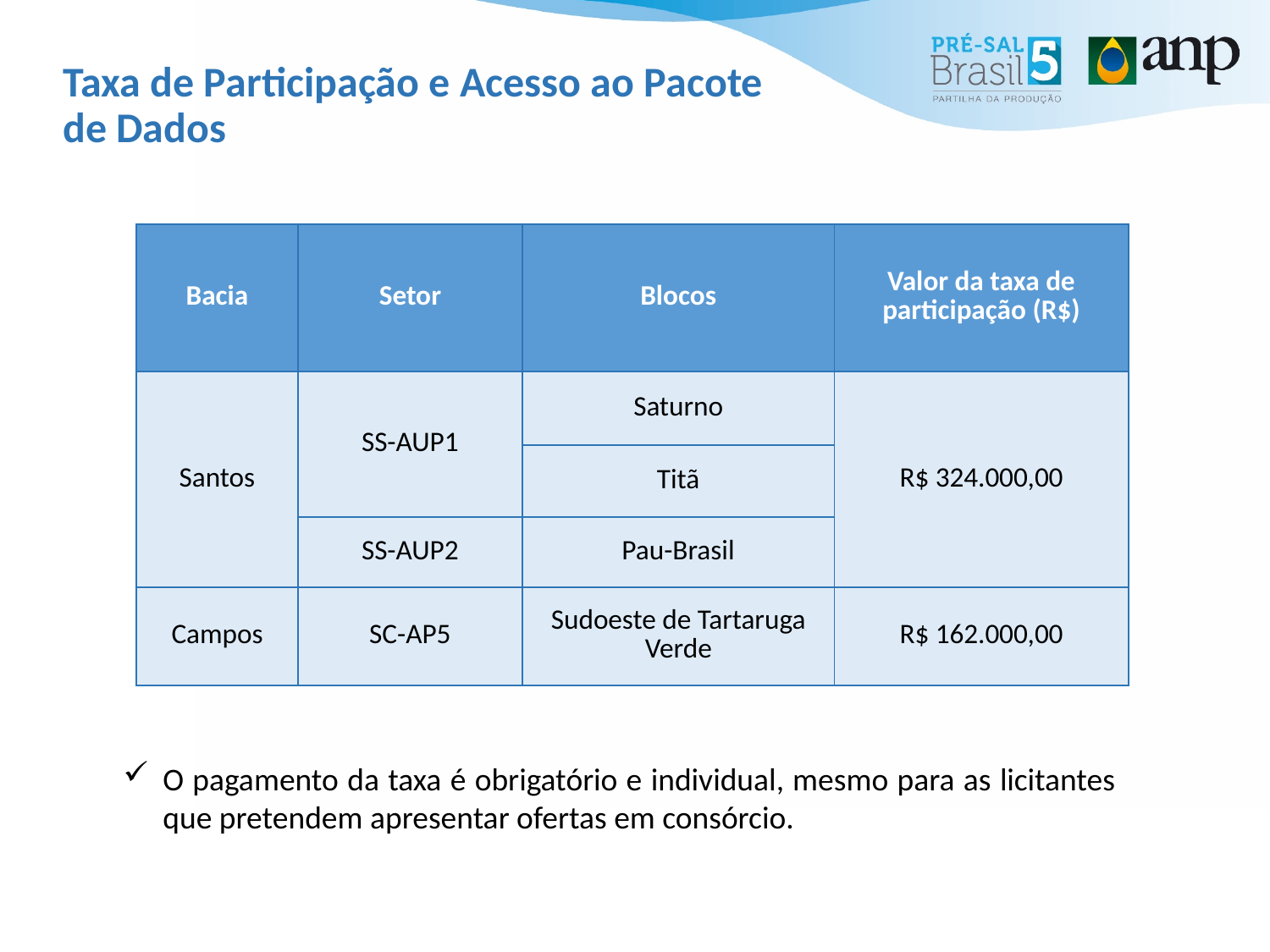

# Taxa de Participação e Acesso ao Pacote de Dados
| Bacia | Setor | Blocos | Valor da taxa de participação (R$) |
| --- | --- | --- | --- |
| Santos | SS-AUP1 | Saturno | R$ 324.000,00 |
|  |  | Titã |  |
|  | SS-AUP2 | Pau-Brasil |  |
| Campos | SC-AP5 | Sudoeste de Tartaruga Verde | R$ 162.000,00 |
O pagamento da taxa é obrigatório e individual, mesmo para as licitantes que pretendem apresentar ofertas em consórcio.